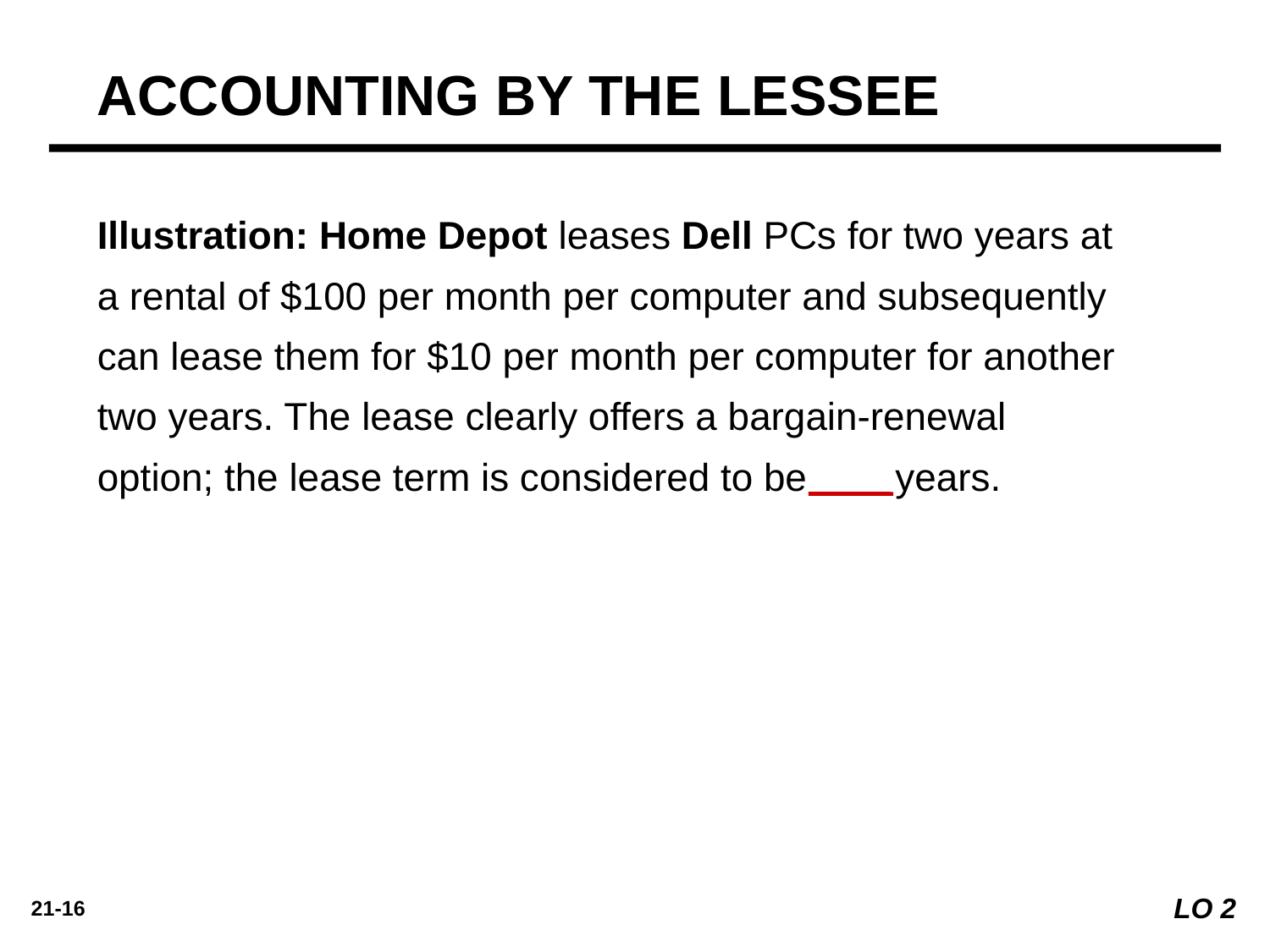

ACCOUNTING BY THE LESSEE

Illustration: Home Depot leases Dell PCs for two years at a rental of $100 per month per computer and subsequently can lease them for $10 per month per computer for another two years. The lease clearly offers a bargain-renewal option; the lease term is considered to be four years.

LO 2